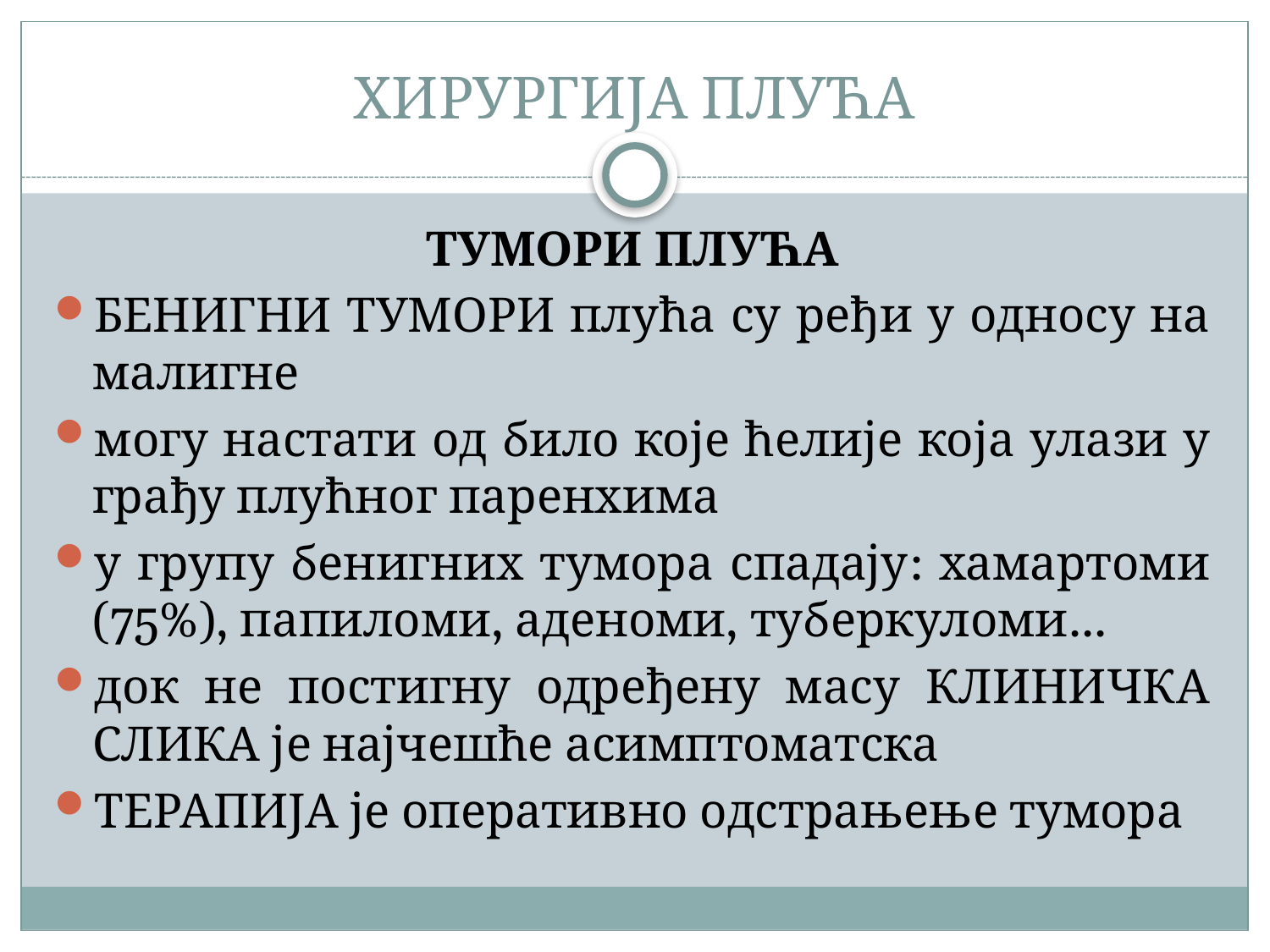

# ХИРУРГИЈА ПЛУЋА
ТУМОРИ ПЛУЋА
БЕНИГНИ ТУМОРИ плућа су ређи у односу на малигне
могу настати од било које ћелије која улази у грађу плућног паренхима
у групу бенигних тумора спадају: хамартоми (75%), папиломи, аденоми, туберкуломи...
док не постигну одређену масу КЛИНИЧКА СЛИКА је најчешће асимптоматска
ТЕРАПИЈА је оперативно одстрањење тумора